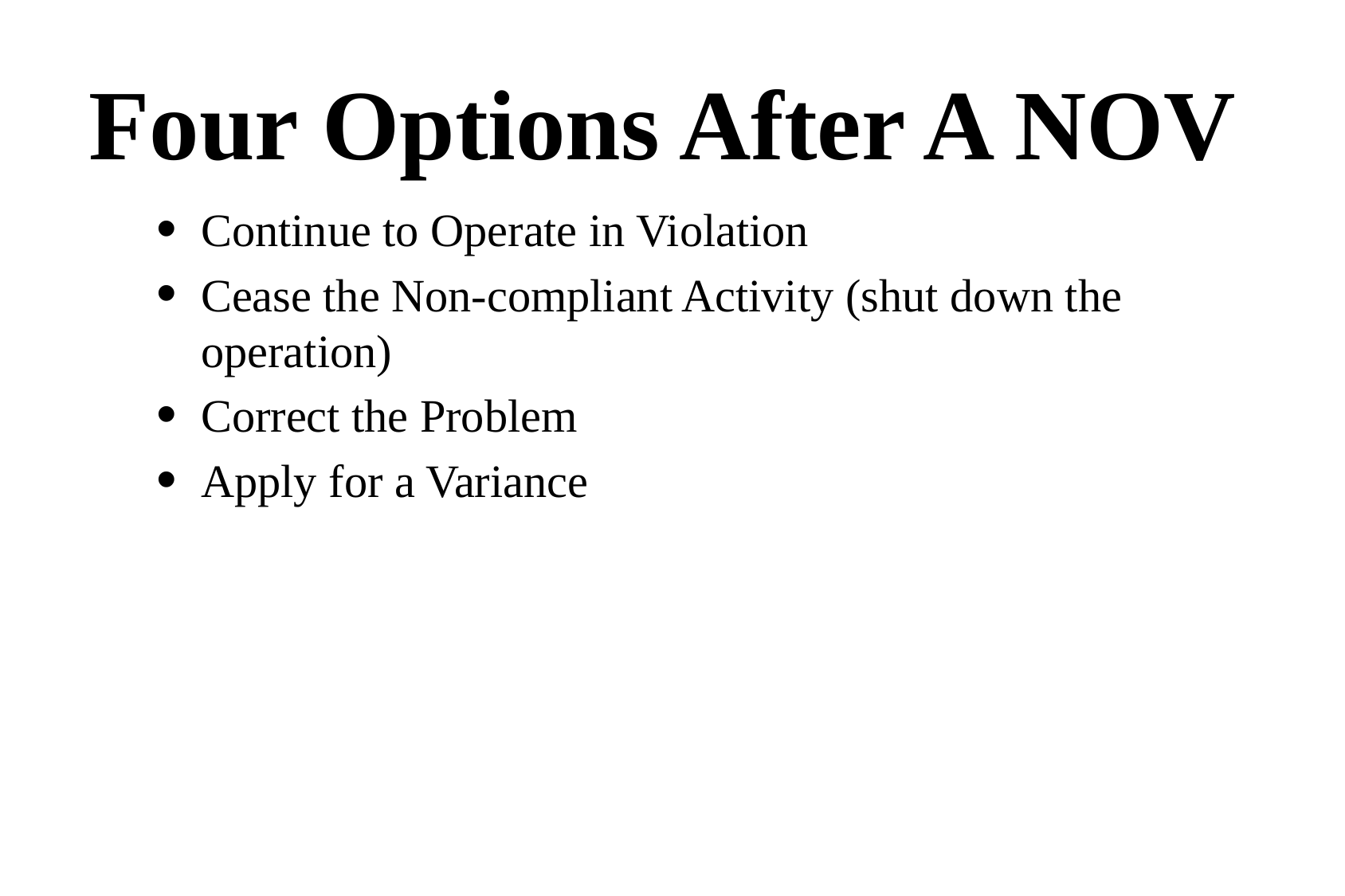

Four Options After A NOV
Continue to Operate in Violation
Cease the Non-compliant Activity (shut down the operation)
Correct the Problem
Apply for a Variance